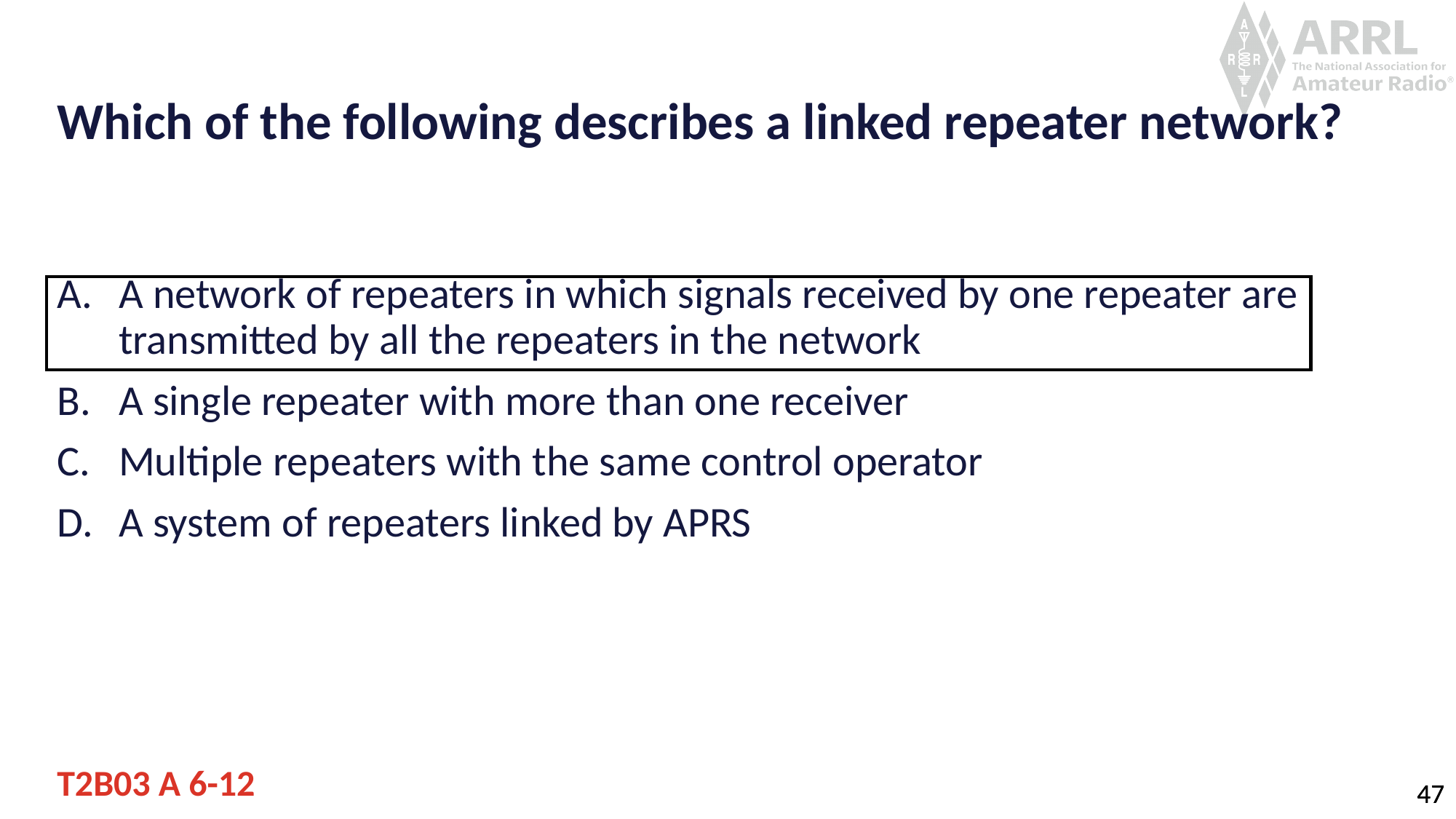

# Which of the following describes a linked repeater network?
A network of repeaters in which signals received by one repeater are transmitted by all the repeaters in the network
A single repeater with more than one receiver
Multiple repeaters with the same control operator
A system of repeaters linked by APRS

T2B03 A 6-12